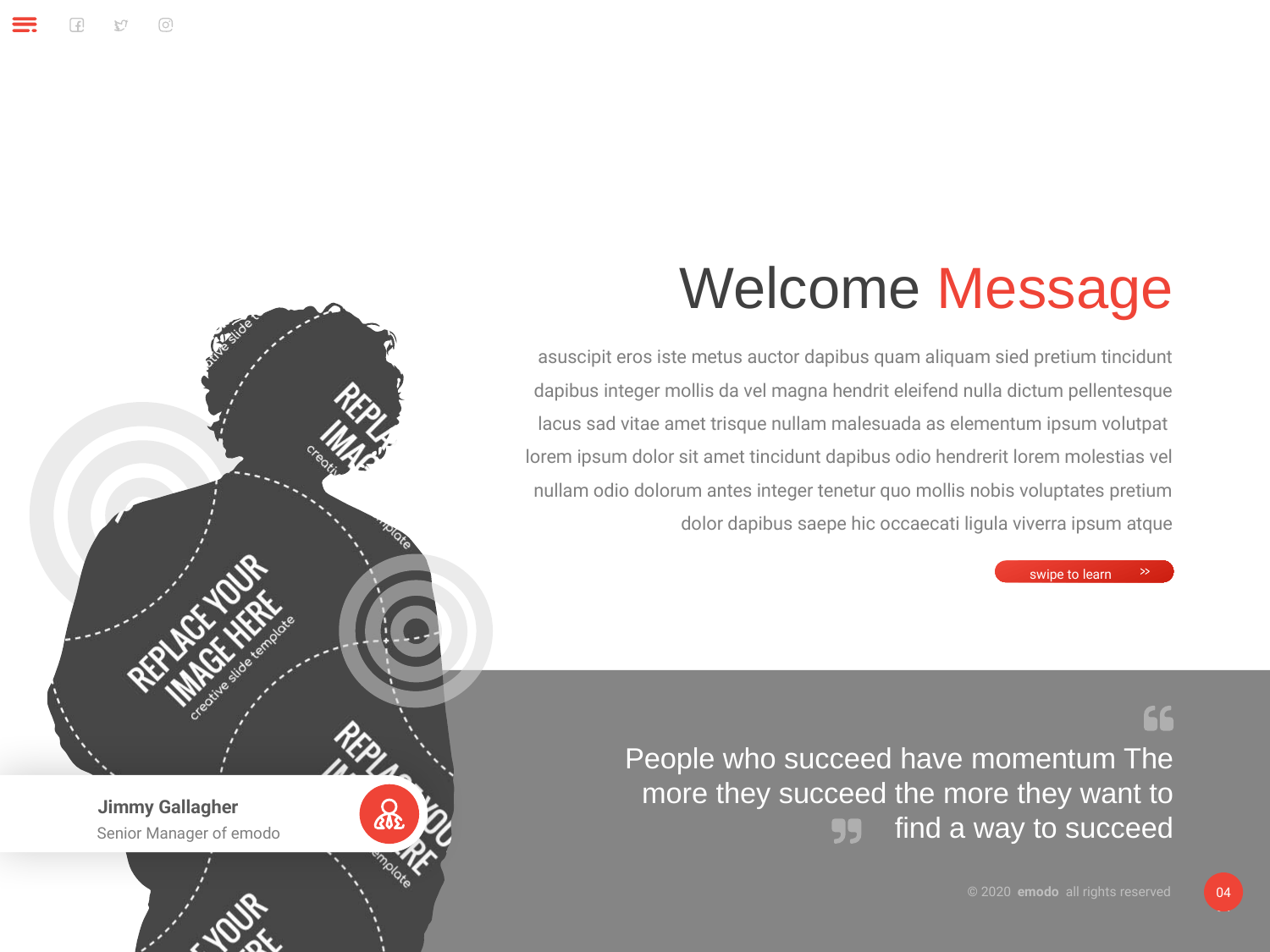

Welcome Message

asuscipit eros iste metus auctor dapibus quam aliquam sied pretium tincidunt dapibus integer mollis da vel magna hendrit eleifend nulla dictum pellentesque lacus sad vitae amet trisque nullam malesuada as elementum ipsum volutpat  lorem ipsum dolor sit amet tincidunt dapibus odio hendrerit lorem molestias vel nullam odio dolorum antes integer tenetur quo mollis nobis voluptates pretium dolor dapibus saepe hic occaecati ligula viverra ipsum atque

swipe to learn

People who succeed have momentum The more they succeed the more they want to find a way to succeed

Jimmy Gallagher

Senior Manager of emodo

© 2020  emodo  all rights reserved
04
04